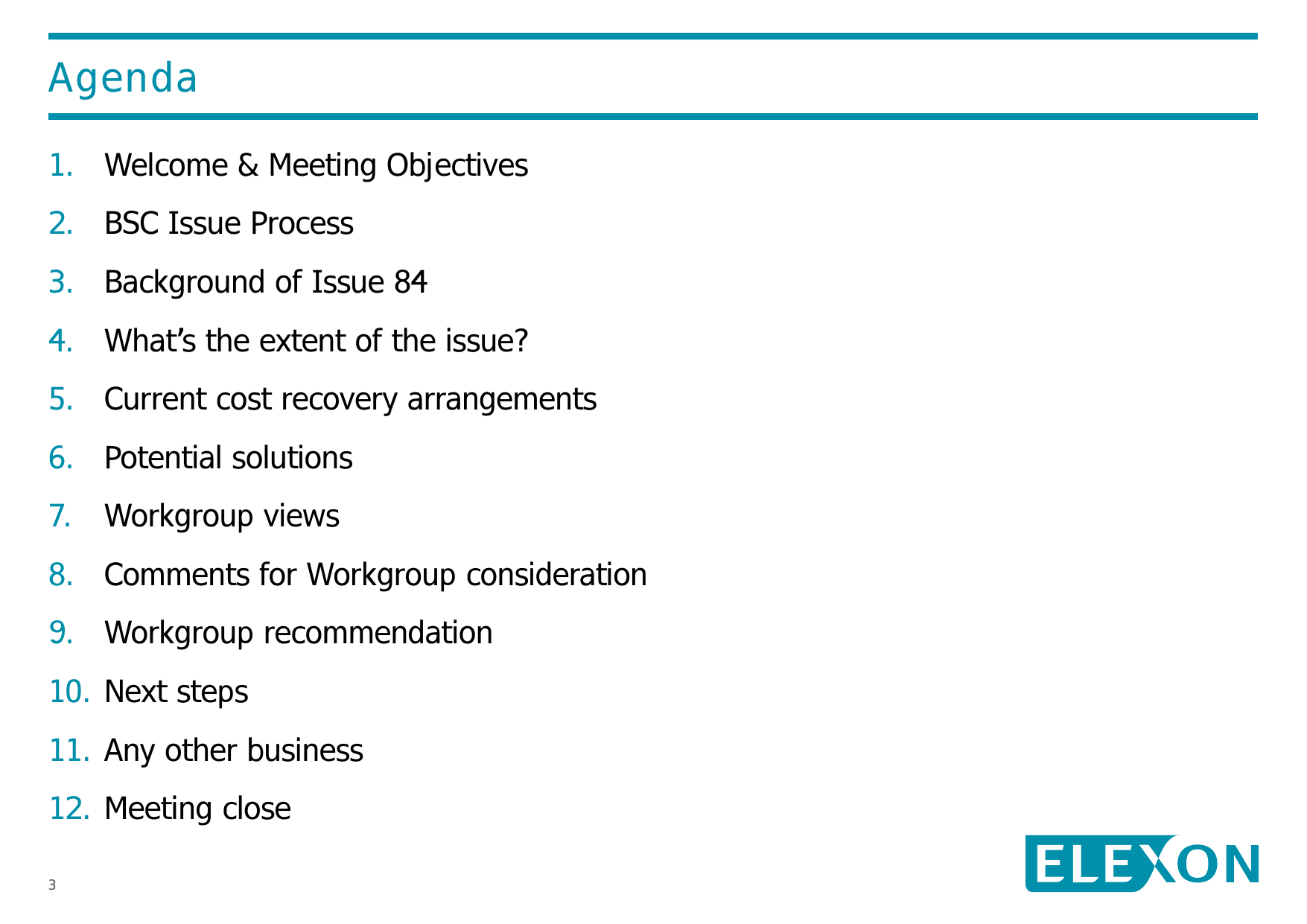

# Agenda
Welcome & Meeting Objectives
BSC Issue Process
Background of Issue 84
What’s the extent of the issue?
Current cost recovery arrangements
Potential solutions
Workgroup views
Comments for Workgroup consideration
Workgroup recommendation
Next steps
Any other business
Meeting close

3